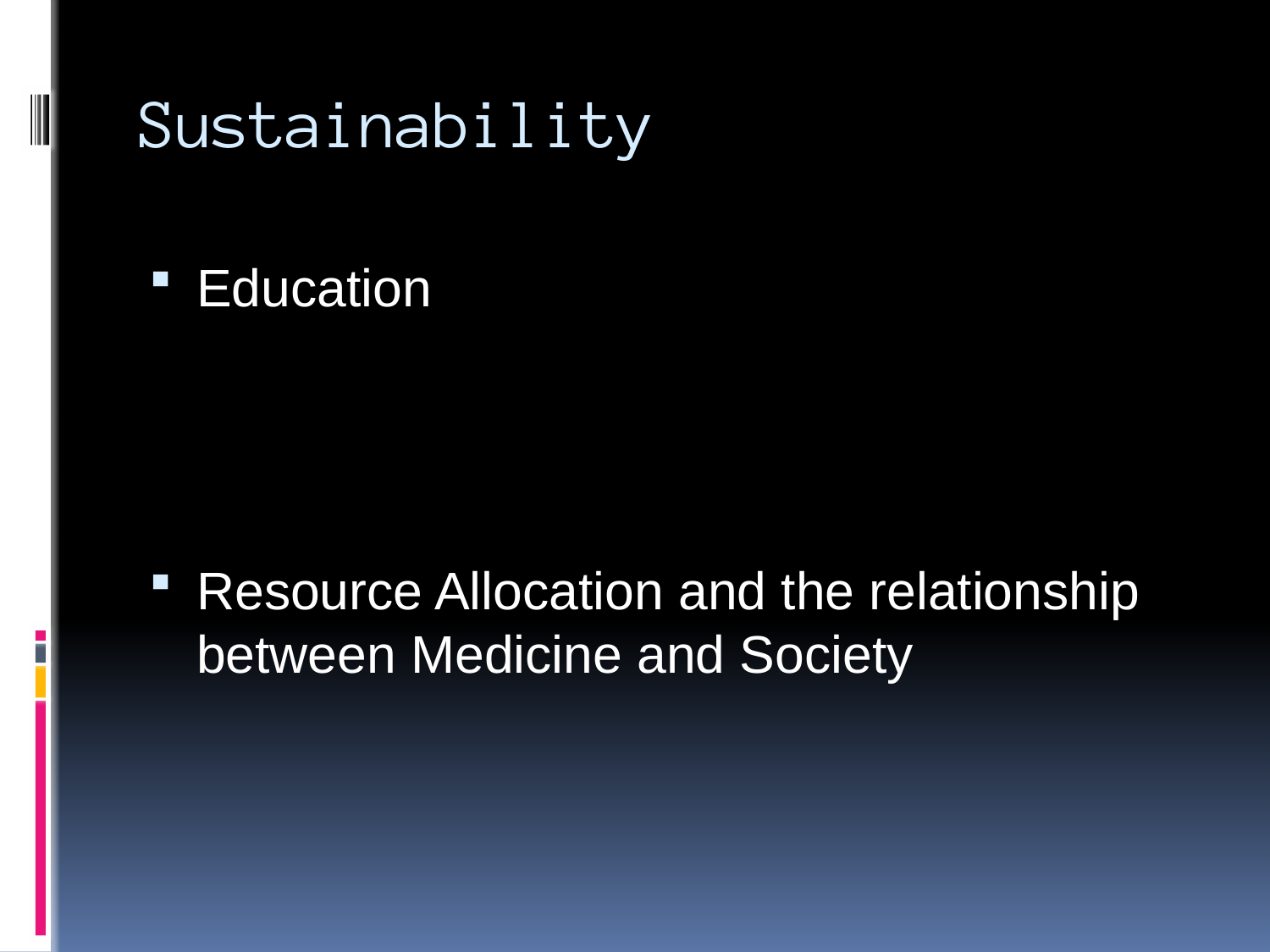

# Sustainability
Education

Resource Allocation and the relationship between Medicine and Society